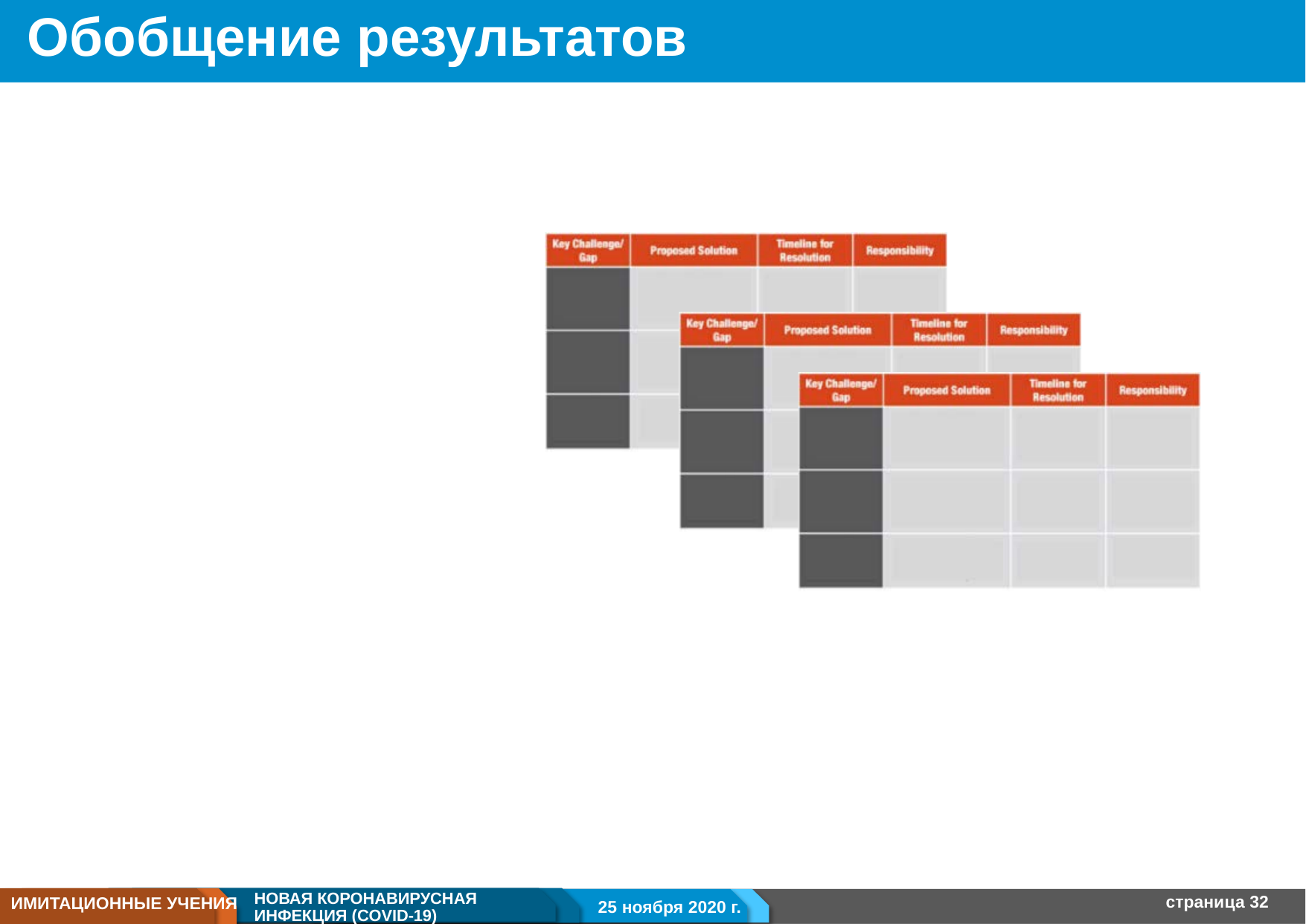

# Обобщение результатов

НОВАЯ КОРОНАВИРУСНАЯ ИНФЕКЦИЯ (COVID-19)
страница 32
ИМИТАЦИОННЫЕ УЧЕНИЯ
25 ноября 2020 г.